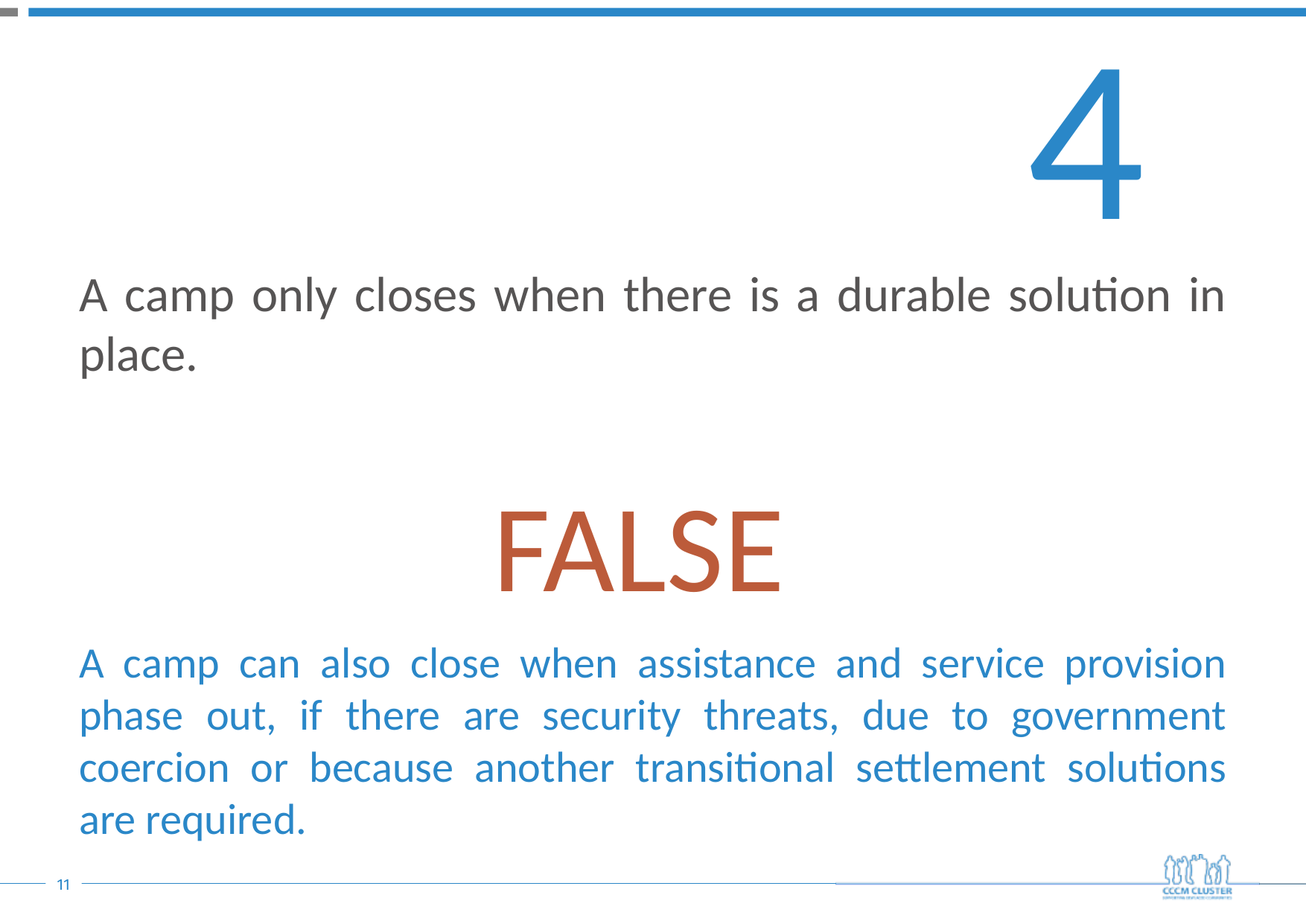

4
A camp only closes when there is a durable solution in place.
FALSE
A camp can also close when assistance and service provision phase out, if there are security threats, due to government coercion or because another transitional settlement solutions are required.